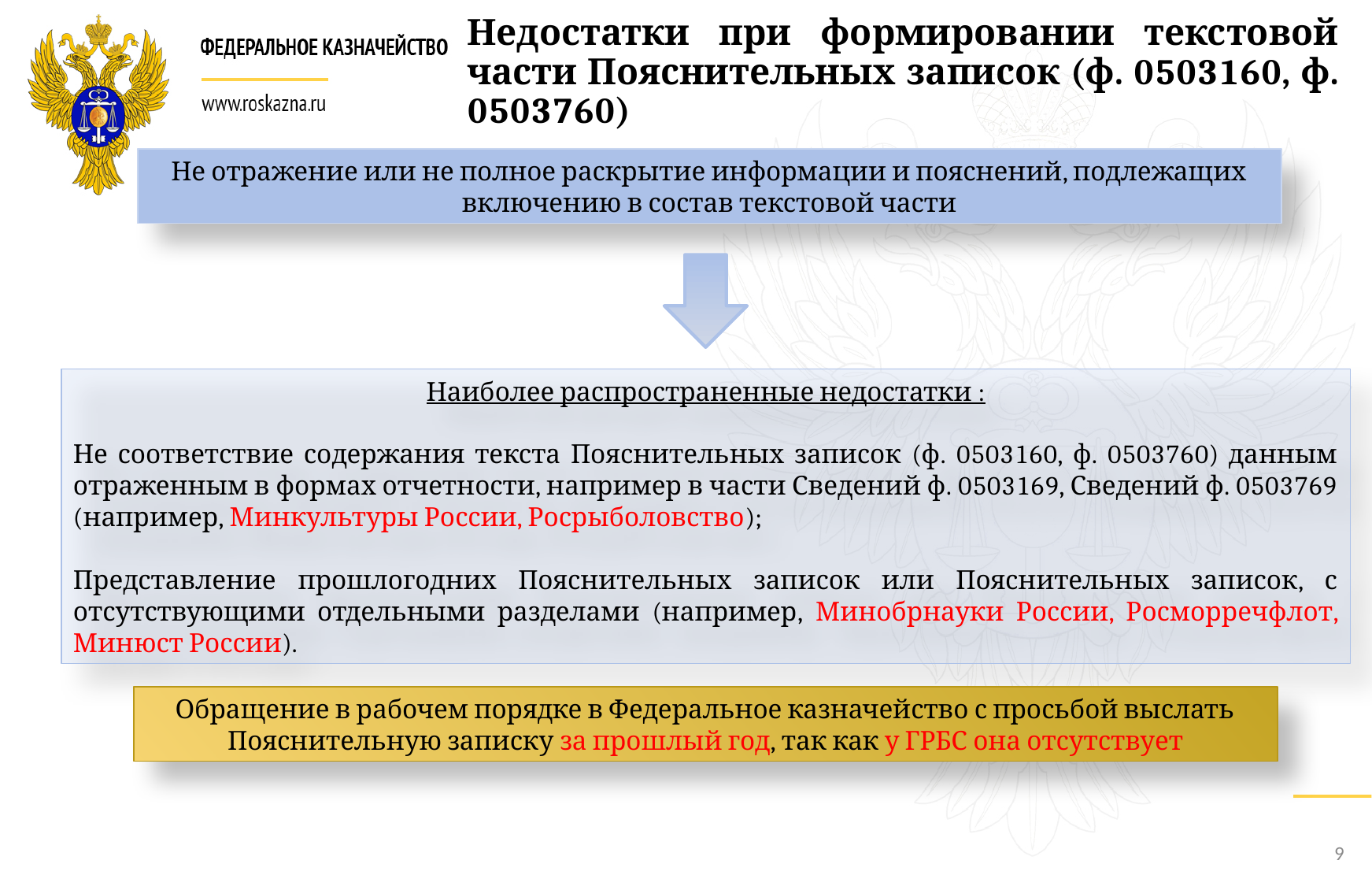

# Недостатки при формировании текстовой части Пояснительных записок (ф. 0503160, ф. 0503760)
Не отражение или не полное раскрытие информации и пояснений, подлежащих включению в состав текстовой части

Наиболее распространенные недостатки :

Не соответствие содержания текста Пояснительных записок (ф. 0503160, ф. 0503760) данным отраженным в формах отчетности, например в части Сведений ф. 0503169, Сведений ф. 0503769 (например, Минкультуры России, Росрыболовство);

Представление прошлогодних Пояснительных записок или Пояснительных записок, с отсутствующими отдельными разделами (например, Минобрнауки России, Росморречфлот, Минюст России).
Обращение в рабочем порядке в Федеральное казначейство с просьбой выслать Пояснительную записку за прошлый год, так как у ГРБС она отсутствует
9